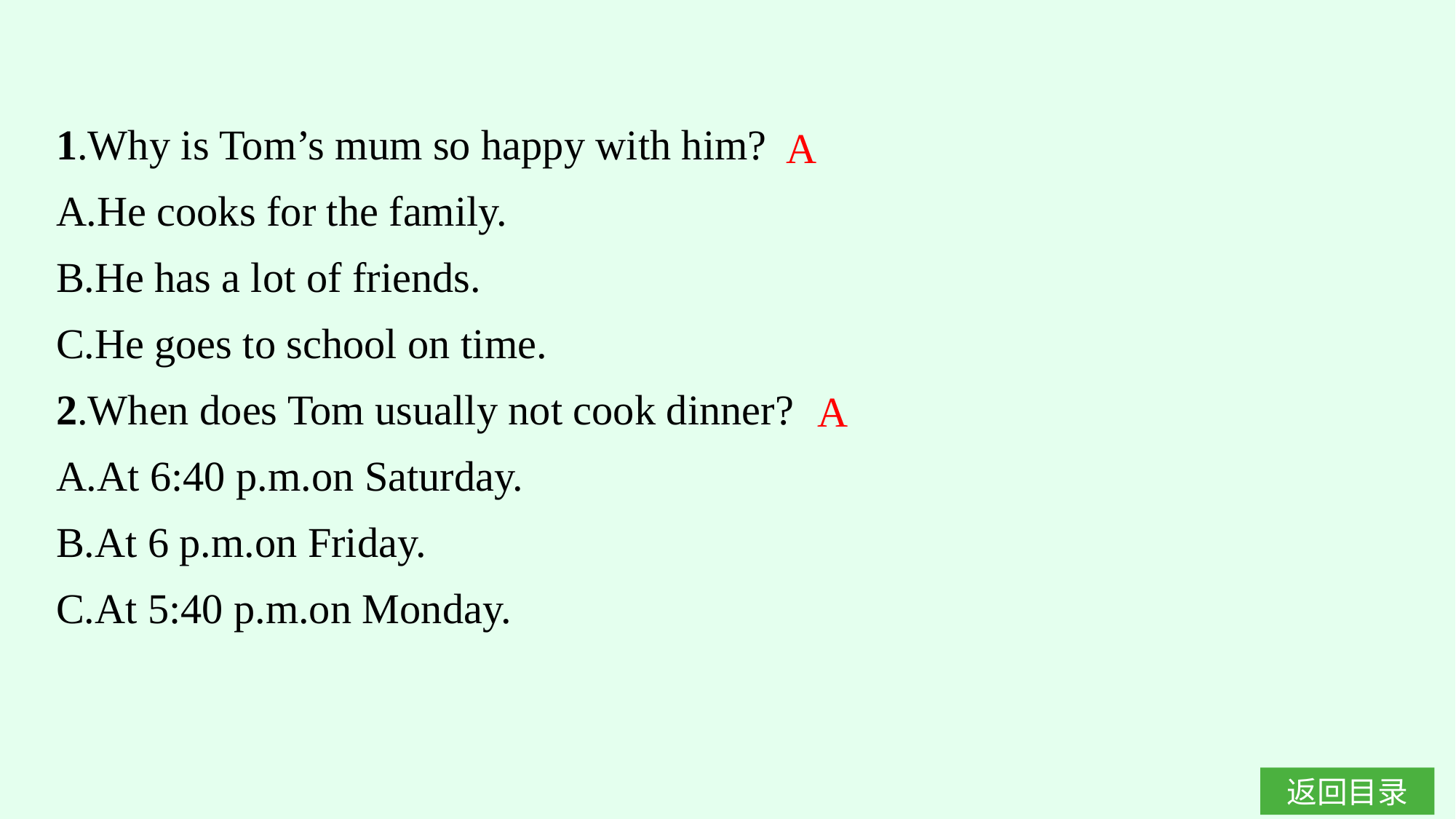

1.Why is Tom’s mum so happy with him?
A.He cooks for the family.
B.He has a lot of friends.
C.He goes to school on time.
2.When does Tom usually not cook dinner?
A.At 6:40 p.m.on Saturday.
B.At 6 p.m.on Friday.
C.At 5:40 p.m.on Monday.
A
A